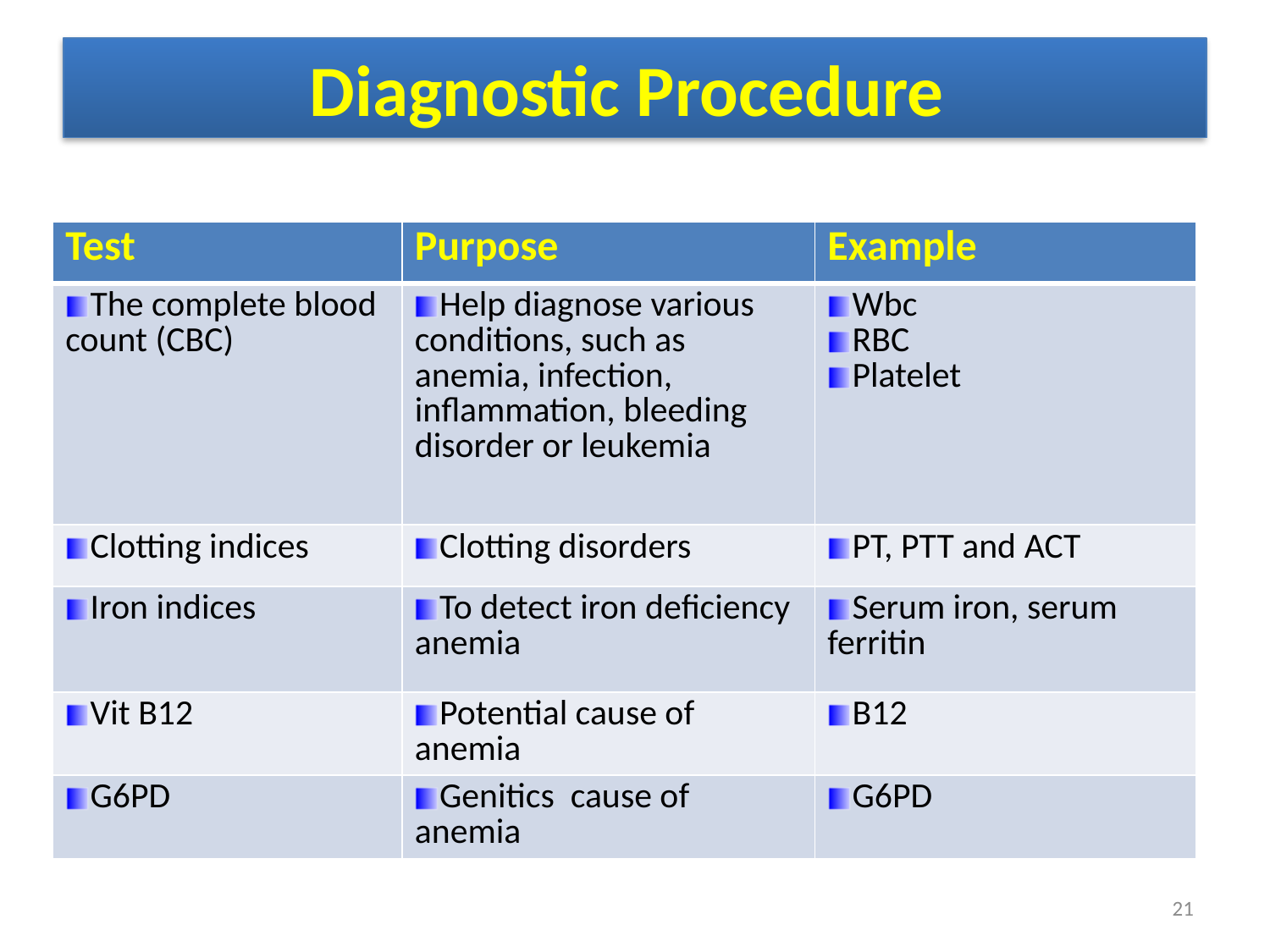

# Diagnostic Procedure
| Test | Purpose | Example |
| --- | --- | --- |
| The complete blood count (CBC) | Help diagnose various conditions, such as anemia, infection, inflammation, bleeding disorder or leukemia | Wbc RBC Platelet |
| Clotting indices | Clotting disorders | PT, PTT and ACT |
| Iron indices | To detect iron deficiency anemia | Serum iron, serum ferritin |
| Vit B12 | Potential cause of anemia | B12 |
| G6PD | Genitics cause of anemia | G6PD |
21